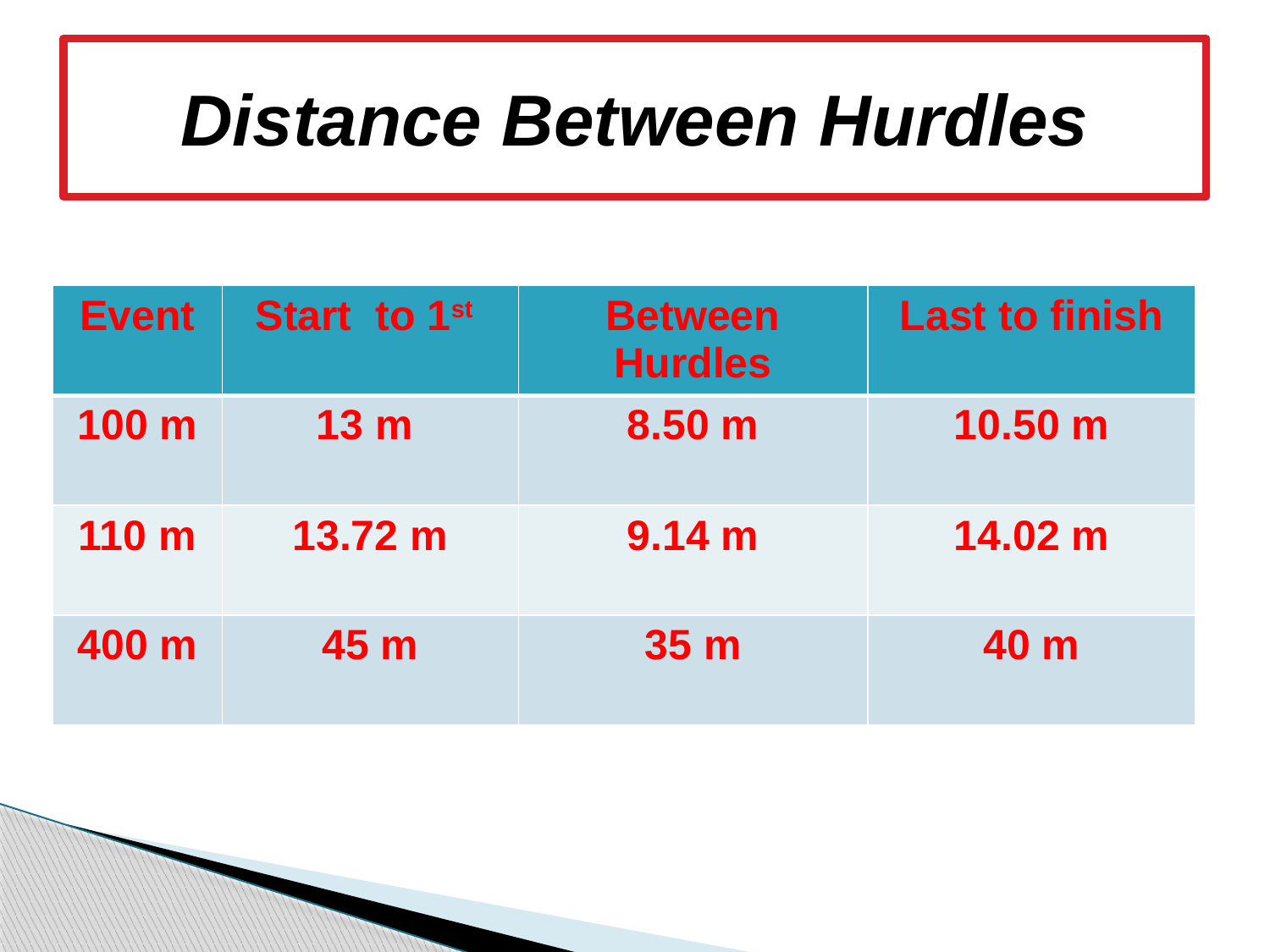

# Distance Between Hurdles
| Event | Start to 1st | Between Hurdles | Last to finish |
| --- | --- | --- | --- |
| 100 m | 13 m | 8.50 m | 10.50 m |
| 110 m | 13.72 m | 9.14 m | 14.02 m |
| 400 m | 45 m | 35 m | 40 m |